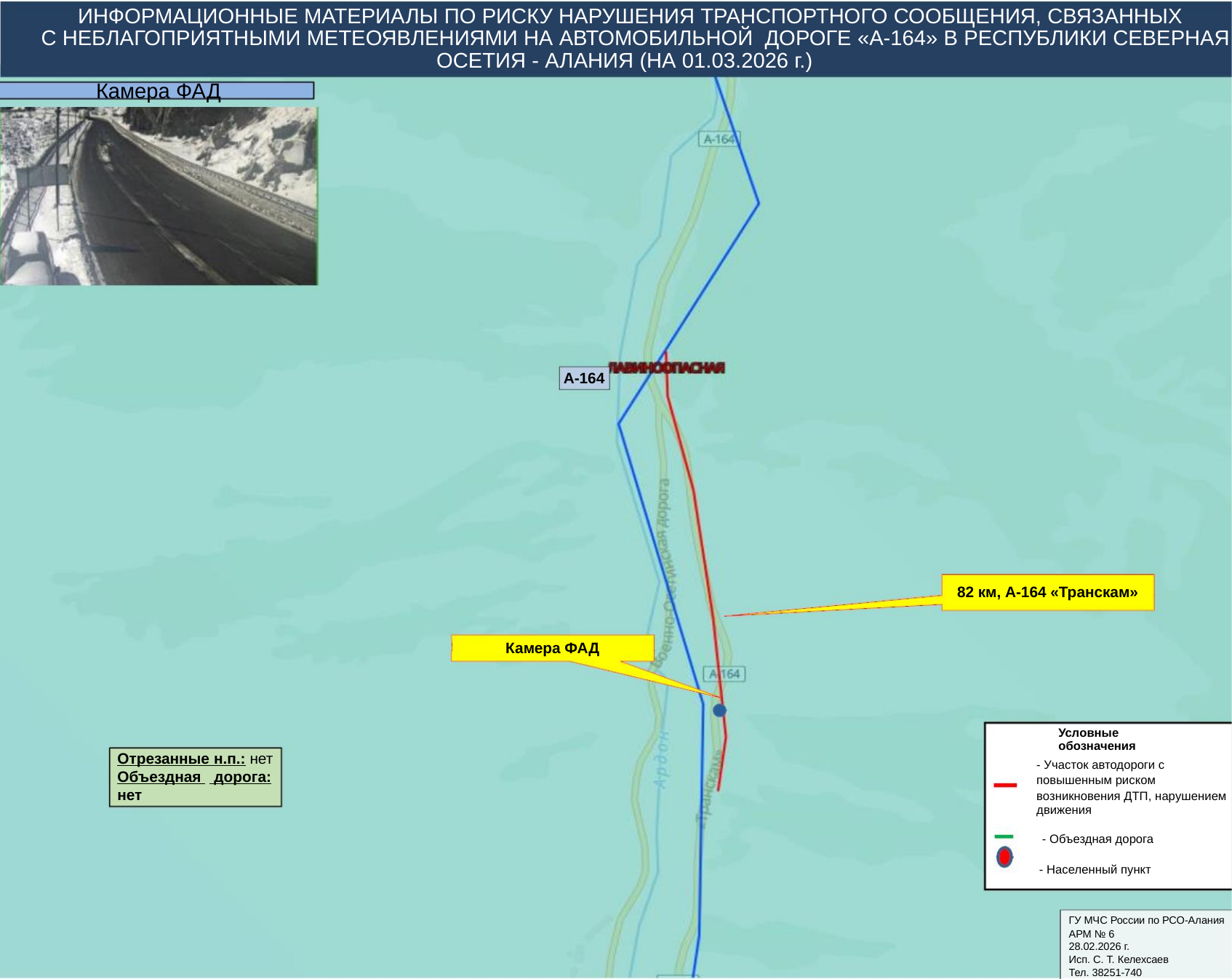

ИНФОРМАЦИОННЫЕ МАТЕРИАЛЫ ПО РИСКУ НАРУШЕНИЯ ТРАНСПОРТНОГО СООБЩЕНИЯ, СВЯЗАННЫХ
С НЕБЛАГОПРИЯТНЫМИ МЕТЕОЯВЛЕНИЯМИ НА АВТОМОБИЛЬНОЙ ДОРОГЕ «А-164» В РЕСПУБЛИКИ СЕВЕРНАЯ
ОСЕТИЯ - АЛАНИЯ (НА 01.03.2026 г.)
Камера ФАД
А-164
82 км, А-164 «Транскам»
Камера ФАД
Условные обозначения
Отрезанные н.п.: нет
Объездная   дорога:
нет
- Участок автодороги с
повышенным риском
возникновения ДТП, нарушением
движения
- Объездная дорога
- Населенный пункт
ГУ МЧС России по РСО-Алания
АРМ № 6
28.02.2026 г.
Исп. С. Т. Келехсаев
Тел. 38251-740